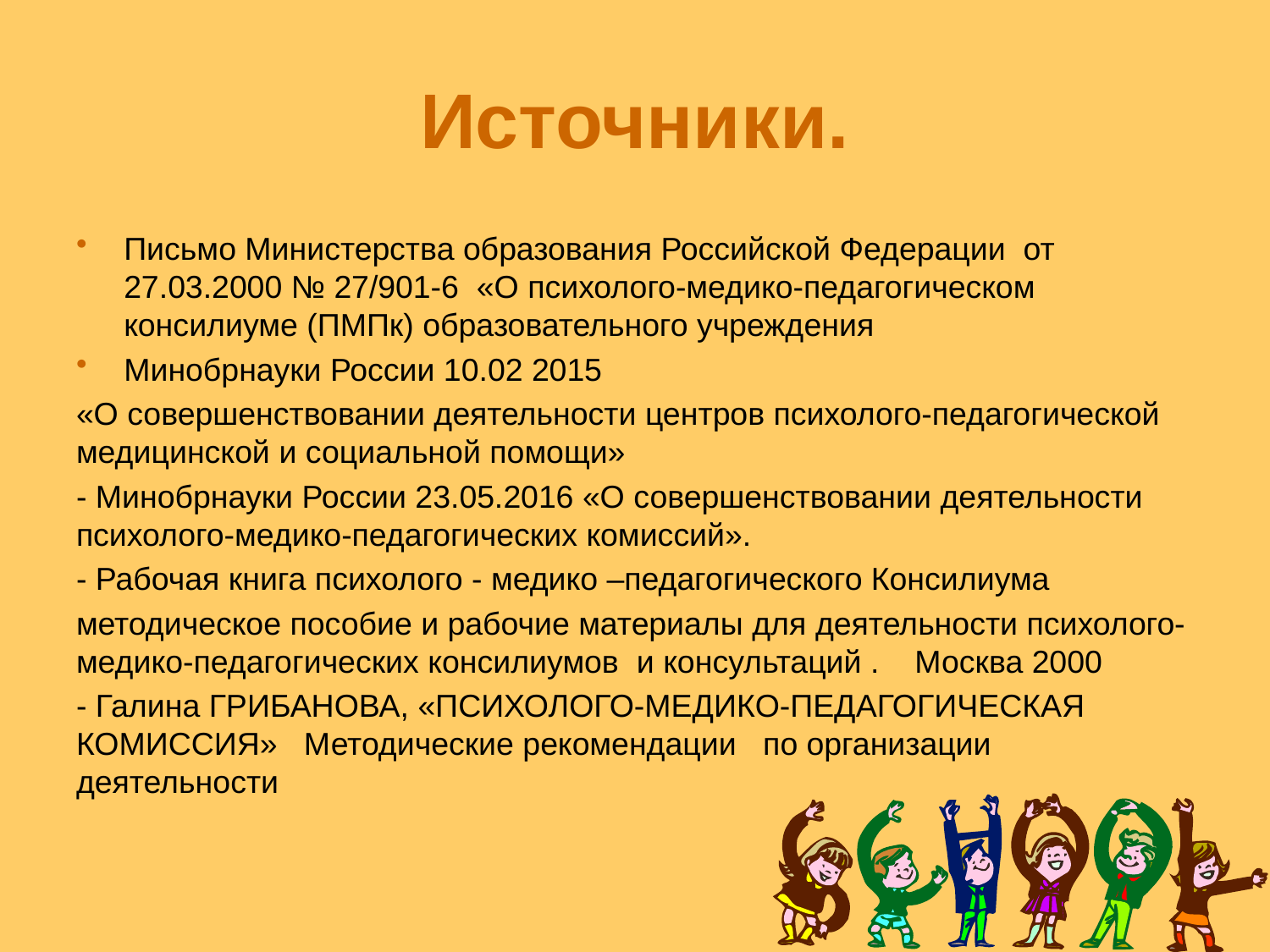

# Источники.
Письмо Министерства образования Российской Федерации  от 27.03.2000 № 27/901-6  «О психолого-медико-педагогическом консилиуме (ПМПк) образовательного учреждения
Минобрнауки России 10.02 2015
«О совершенствовании деятельности центров психолого-педагогической медицинской и социальной помощи»
- Минобрнауки России 23.05.2016 «О совершенствовании деятельности психолого-медико-педагогических комиссий».
- Рабочая книга психолого - медико –педагогического Консилиума
методическое пособие и рабочие материалы для деятельности психолого-медико-педагогических консилиумов  и консультаций .    Москва 2000
- Галина ГРИБАНОВА, «ПСИХОЛОГО-МЕДИКО-ПЕДАГОГИЧЕСКАЯ КОМИССИЯ»   Методические рекомендации   по организации деятельности